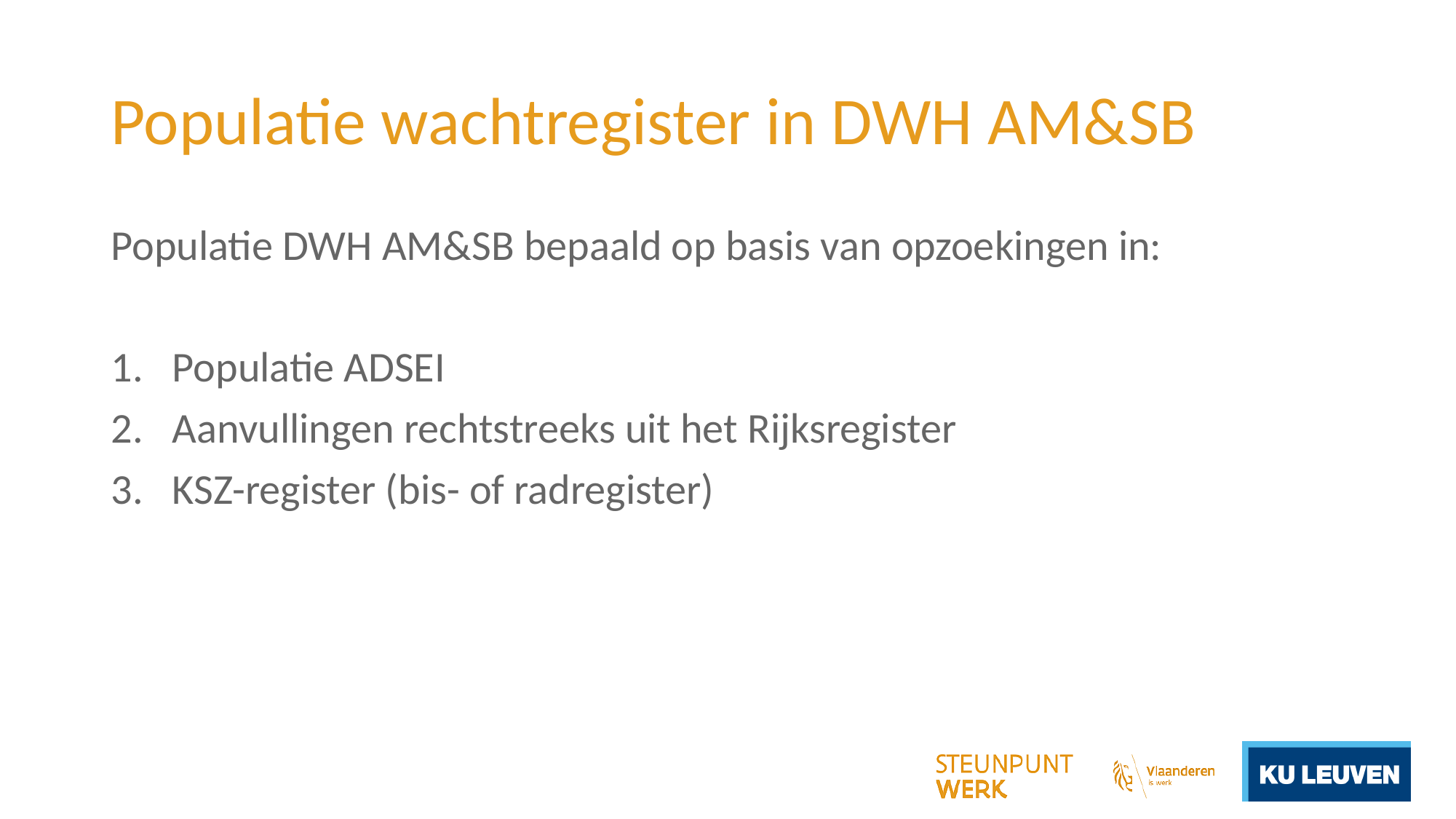

# Populatie wachtregister in DWH AM&SB
Populatie DWH AM&SB bepaald op basis van opzoekingen in:

Populatie ADSEI
Aanvullingen rechtstreeks uit het Rijksregister
KSZ-register (bis- of radregister)